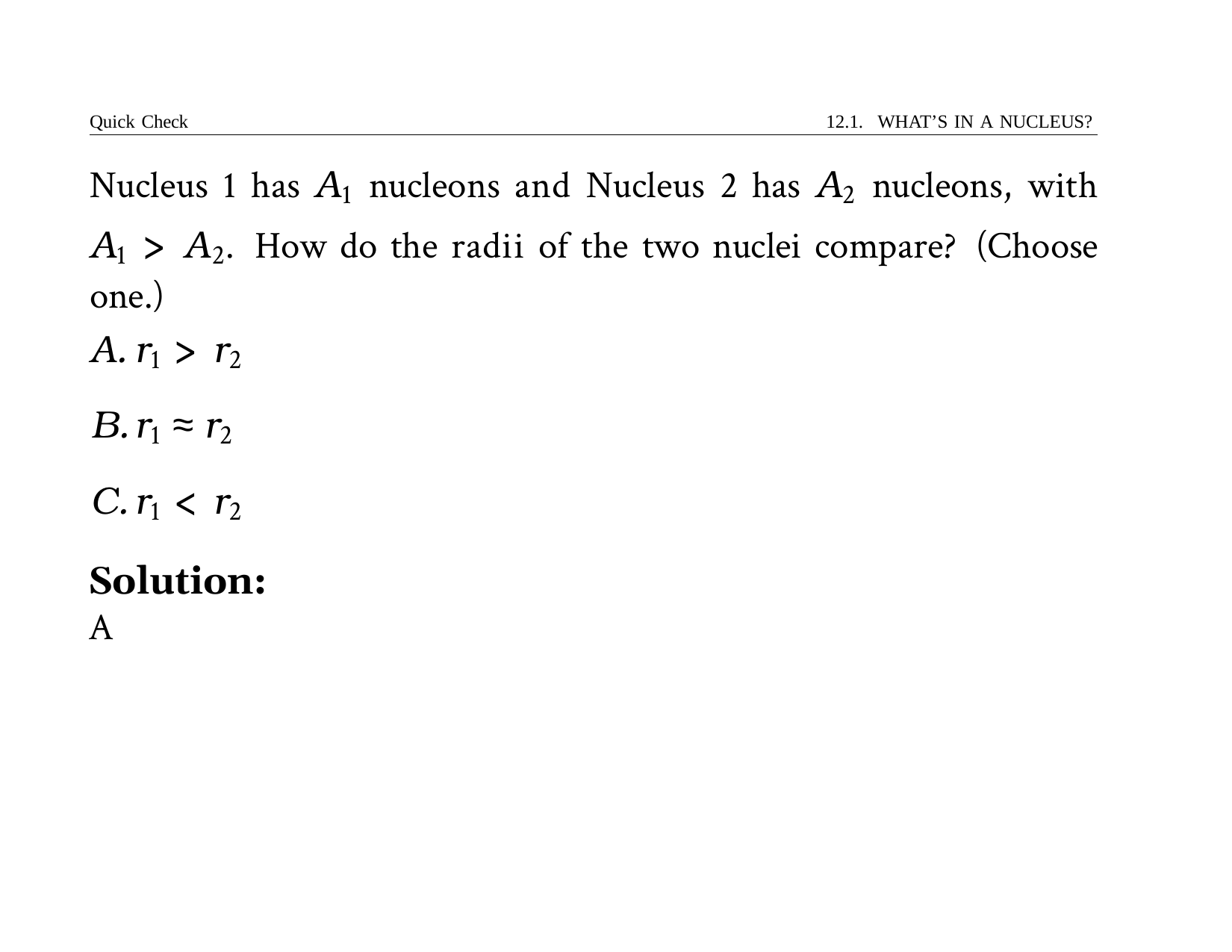

Quick Check	12.1.  WHAT’S IN A NUCLEUS?

# Nucleus 1 has A1 nucleons and Nucleus 2 has A2 nucleons, with A1 > A2. How do the radii of the two nuclei compare? (Choose one.)
r1 > r2
r1 ≈ r2
r1 < r2
Solution:	A